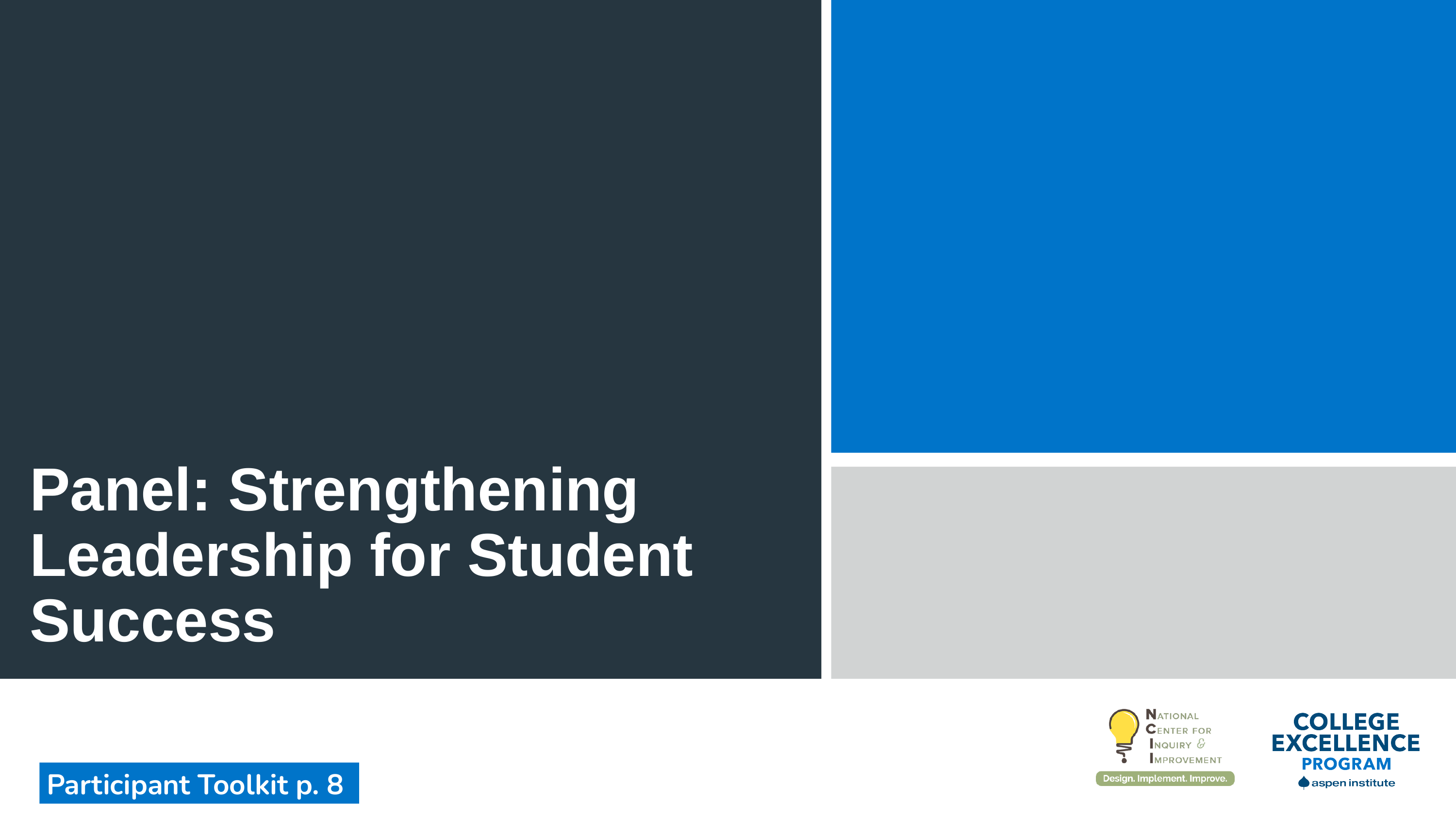

Panel: Strengthening Leadership for Student Success
Participant Toolkit p. 8